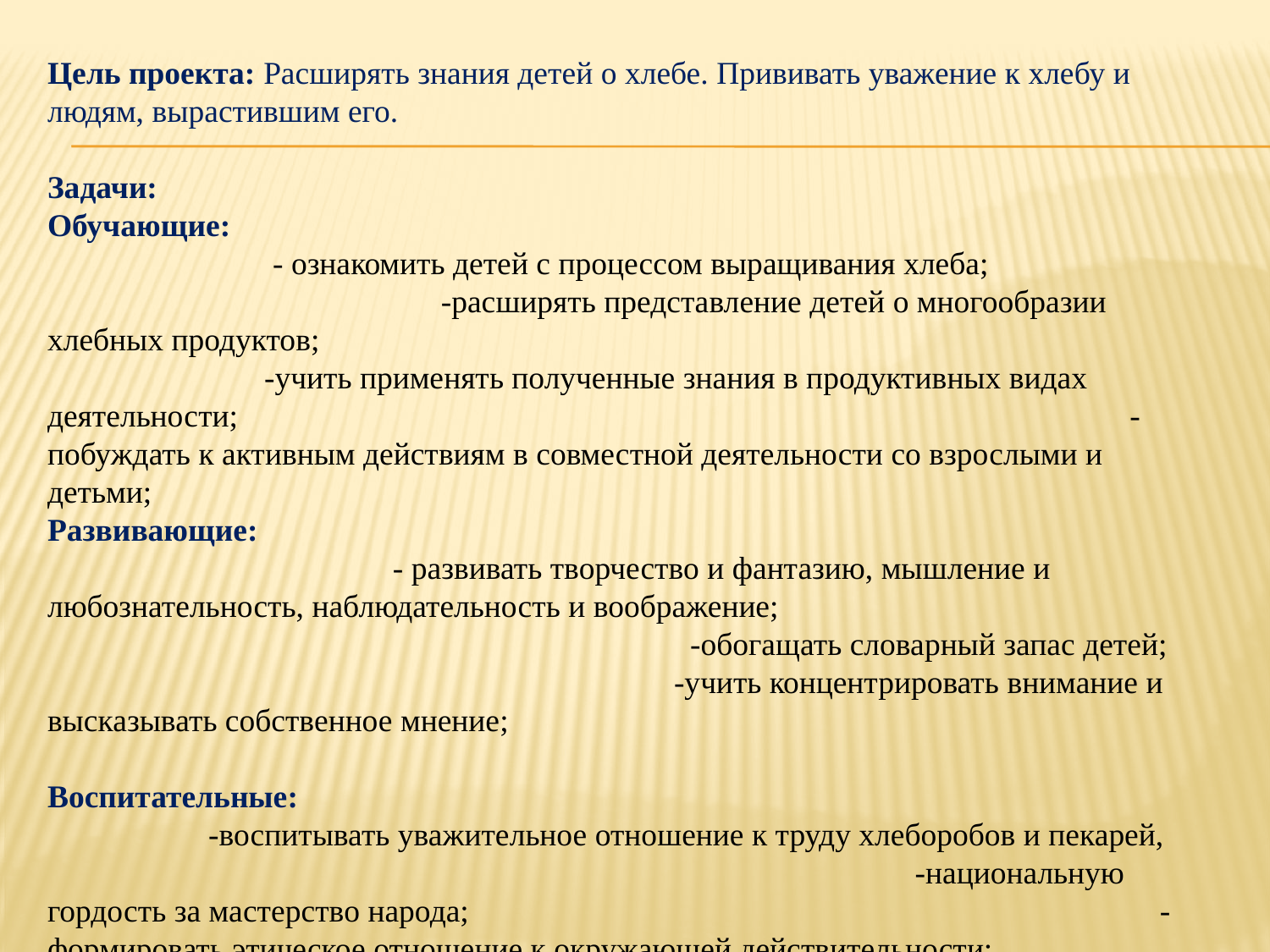

Цель проекта: Расширять знания детей о хлебе. Прививать уважение к хлебу и людям, вырастившим его.
Задачи:                                                                                                                                 Обучающие:                                                                                                                                                       - ознакомить детей с процессом выращивания хлеба;                                                                             -расширять представление детей о многообразии хлебных продуктов;                                                                                                                                          -учить применять полученные знания в продуктивных видах деятельности;                                                                                                               -побуждать к активным действиям в совместной деятельности со взрослыми и детьми;                                                                                                                                   Развивающие:                                                                                                                                                                  - развивать творчество и фантазию, мышление и любознательность, наблюдательность и воображение;                                                                                                                                      -обогащать словарный запас детей;                                                                                    -учить концентрировать внимание и высказывать собственное мнение;

Воспитательные:                                                                                                                                      -воспитывать уважительное отношение к труду хлеборобов и пекарей,                                                                                                                  -национальную гордость за мастерство народа;                                                                                      -формировать этическое отношение к окружающей действительности;                                               -прививать навыки бережного отношения к хлебу.